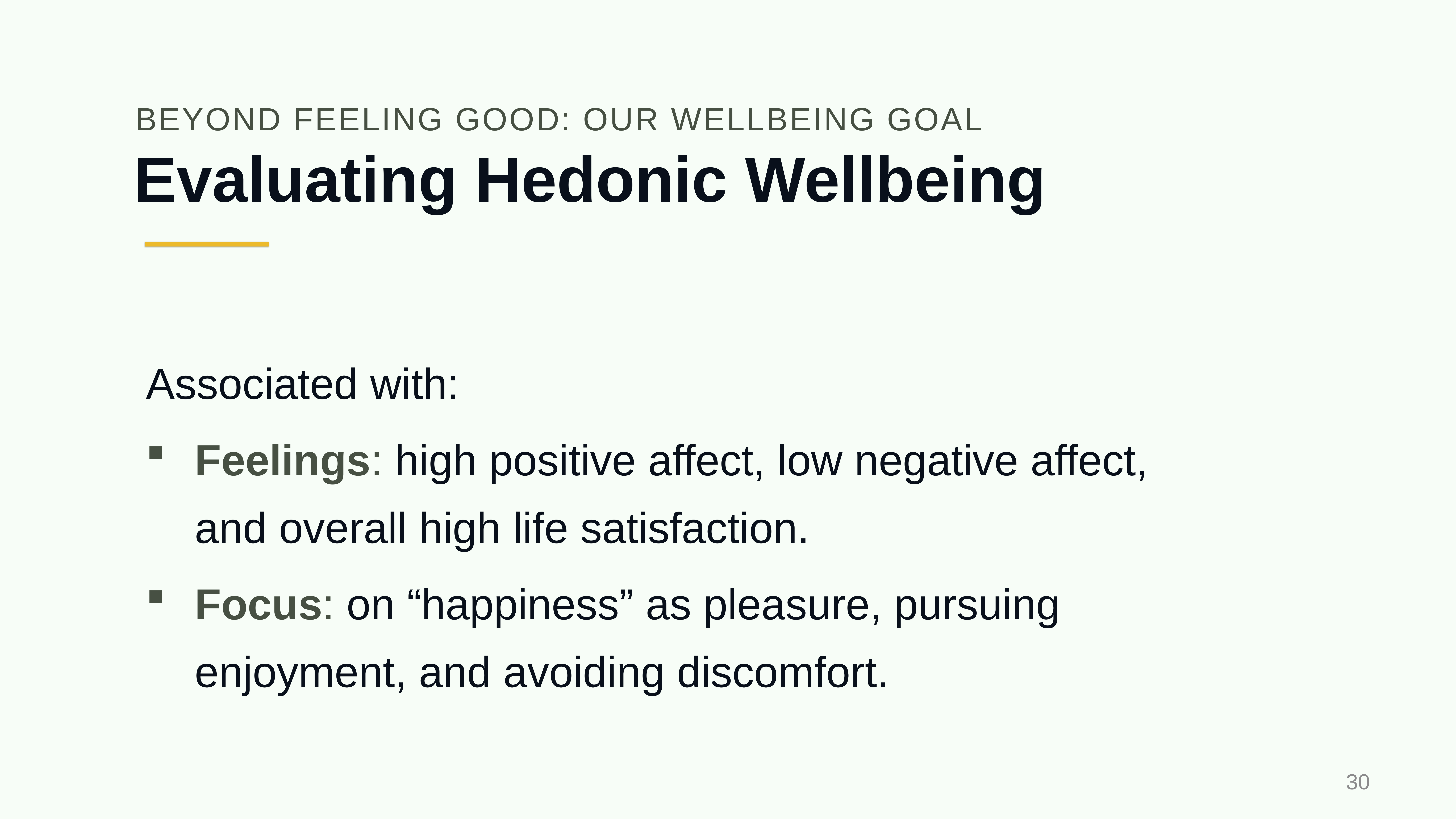

BEYOND FEELING GOOD: OUR WELLBEING GOAL
# Evaluating Hedonic Wellbeing

Associated with:
Feelings: high positive affect, low negative affect, and overall high life satisfaction.
Focus: on “happiness” as pleasure, pursuing enjoyment, and avoiding discomfort.
30